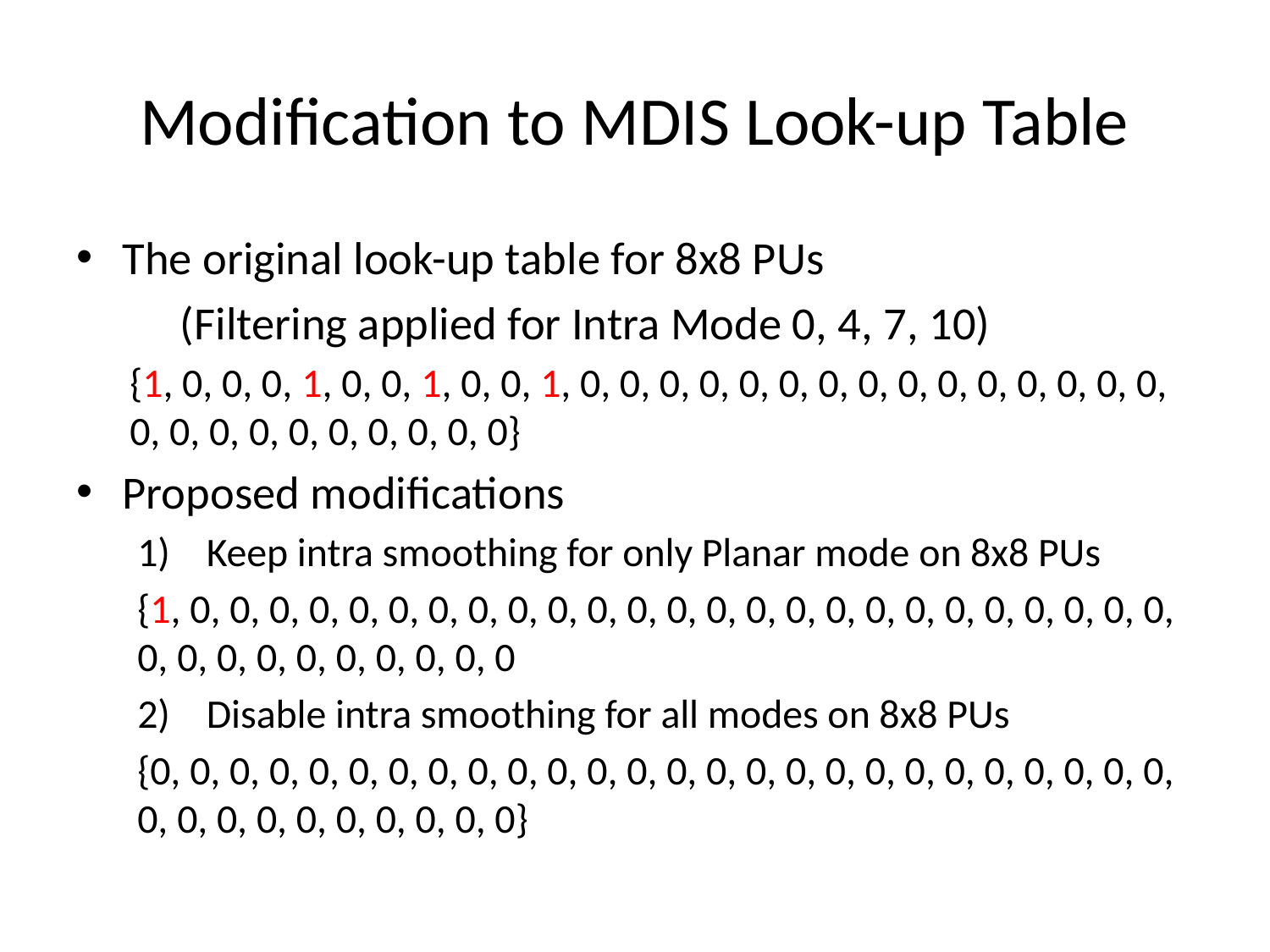

# Modification to MDIS Look-up Table
The original look-up table for 8x8 PUs
	(Filtering applied for Intra Mode 0, 4, 7, 10)
{1, 0, 0, 0, 1, 0, 0, 1, 0, 0, 1, 0, 0, 0, 0, 0, 0, 0, 0, 0, 0, 0, 0, 0, 0, 0, 0, 0, 0, 0, 0, 0, 0, 0, 0, 0}
Proposed modifications
Keep intra smoothing for only Planar mode on 8x8 PUs
{1, 0, 0, 0, 0, 0, 0, 0, 0, 0, 0, 0, 0, 0, 0, 0, 0, 0, 0, 0, 0, 0, 0, 0, 0, 0, 0, 0, 0, 0, 0, 0, 0, 0, 0, 0
Disable intra smoothing for all modes on 8x8 PUs
{0, 0, 0, 0, 0, 0, 0, 0, 0, 0, 0, 0, 0, 0, 0, 0, 0, 0, 0, 0, 0, 0, 0, 0, 0, 0, 0, 0, 0, 0, 0, 0, 0, 0, 0, 0}